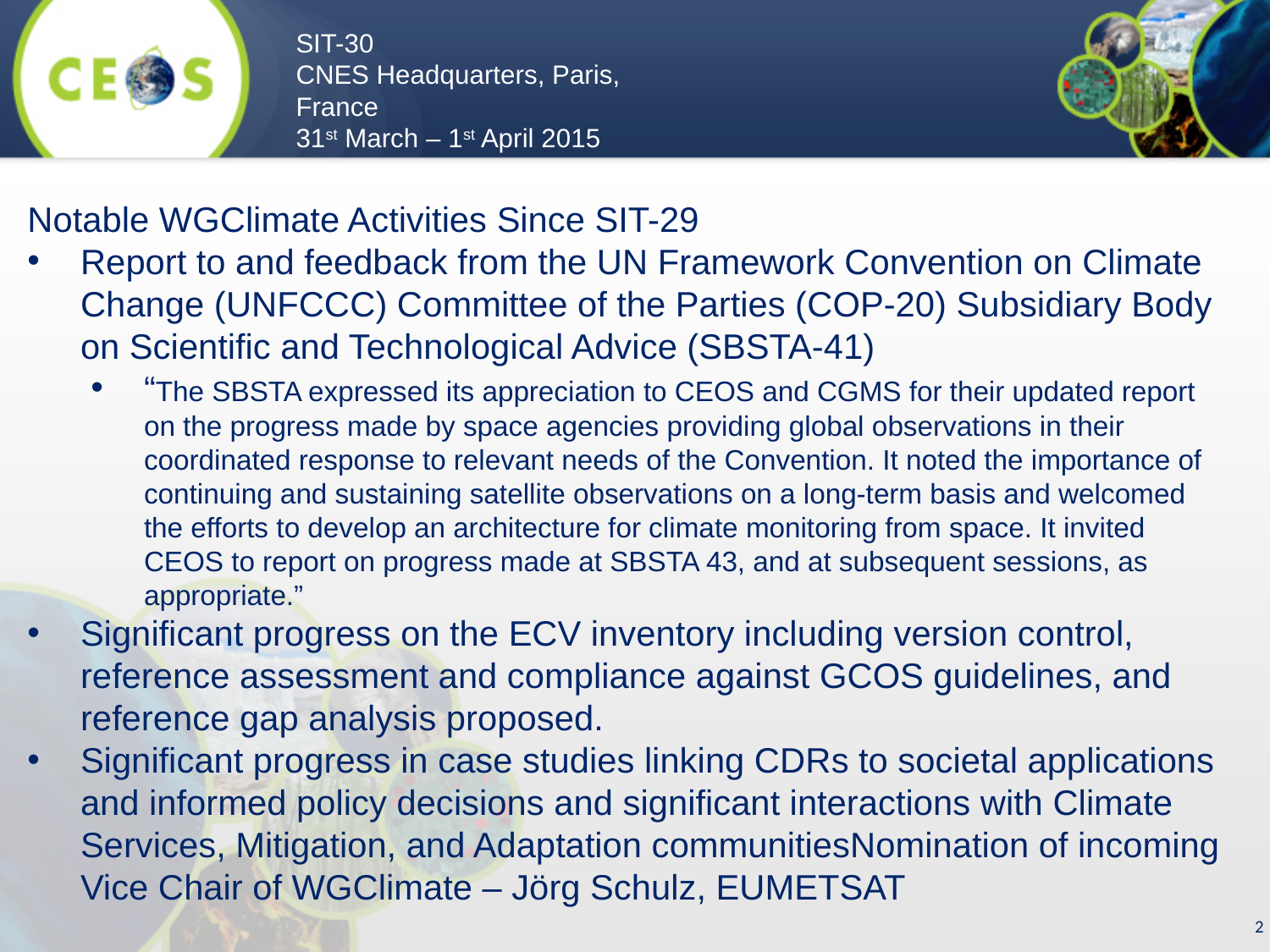

Notable WGClimate Activities Since SIT-29
Report to and feedback from the UN Framework Convention on Climate Change (UNFCCC) Committee of the Parties (COP-20) Subsidiary Body on Scientific and Technological Advice (SBSTA-41)
“The SBSTA expressed its appreciation to CEOS and CGMS for their updated report on the progress made by space agencies providing global observations in their coordinated response to relevant needs of the Convention. It noted the importance of continuing and sustaining satellite observations on a long-term basis and welcomed the efforts to develop an architecture for climate monitoring from space. It invited CEOS to report on progress made at SBSTA 43, and at subsequent sessions, as appropriate.”
Significant progress on the ECV inventory including version control, reference assessment and compliance against GCOS guidelines, and reference gap analysis proposed.
Significant progress in case studies linking CDRs to societal applications and informed policy decisions and significant interactions with Climate Services, Mitigation, and Adaptation communitiesNomination of incoming Vice Chair of WGClimate – Jörg Schulz, EUMETSAT

2